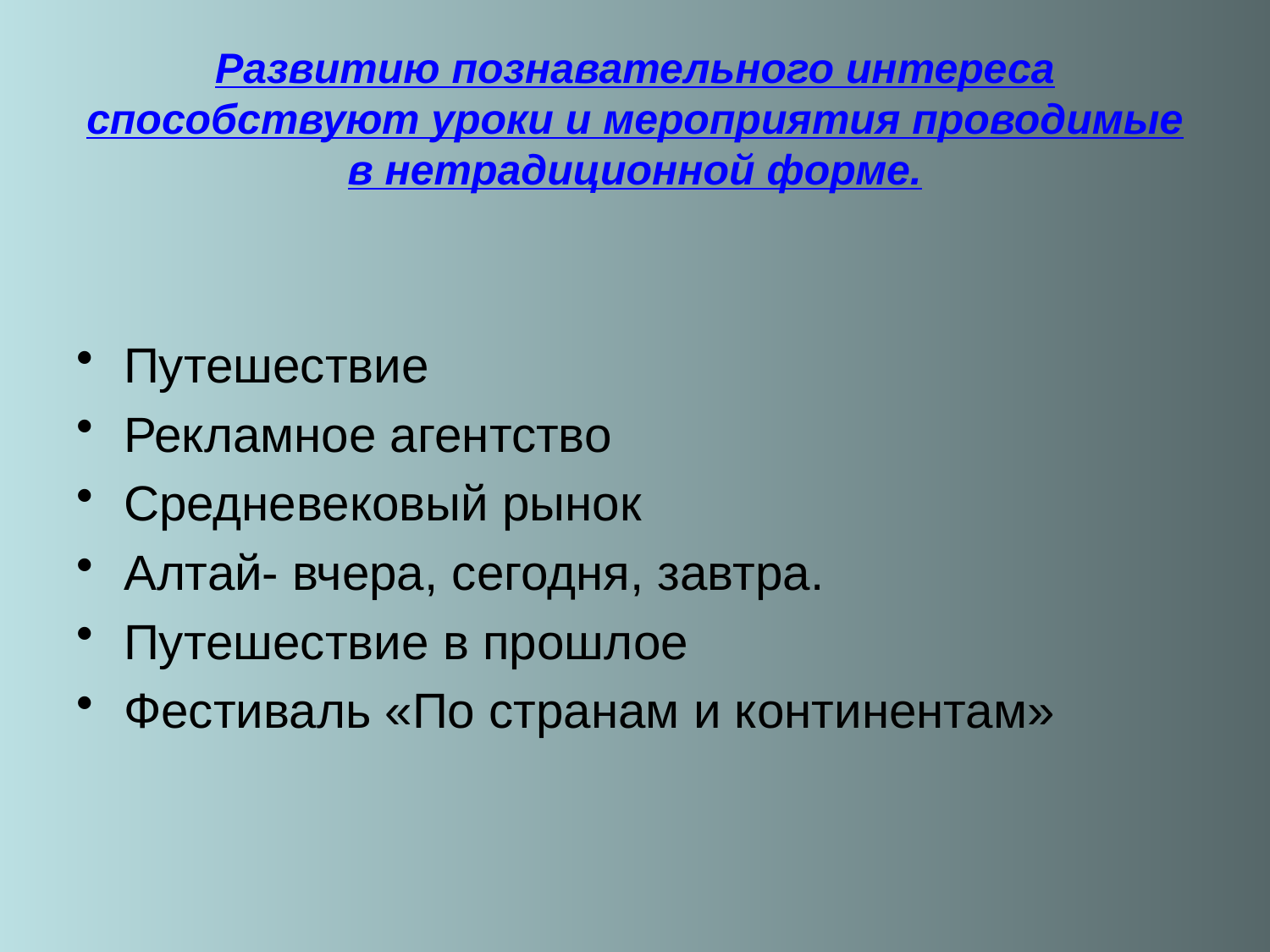

# Развитию познавательного интереса способствуют уроки и мероприятия проводимые в нетрадиционной форме.

Путешествие
Рекламное агентство
Средневековый рынок
Алтай- вчера, сегодня, завтра.
Путешествие в прошлое
Фестиваль «По странам и континентам»